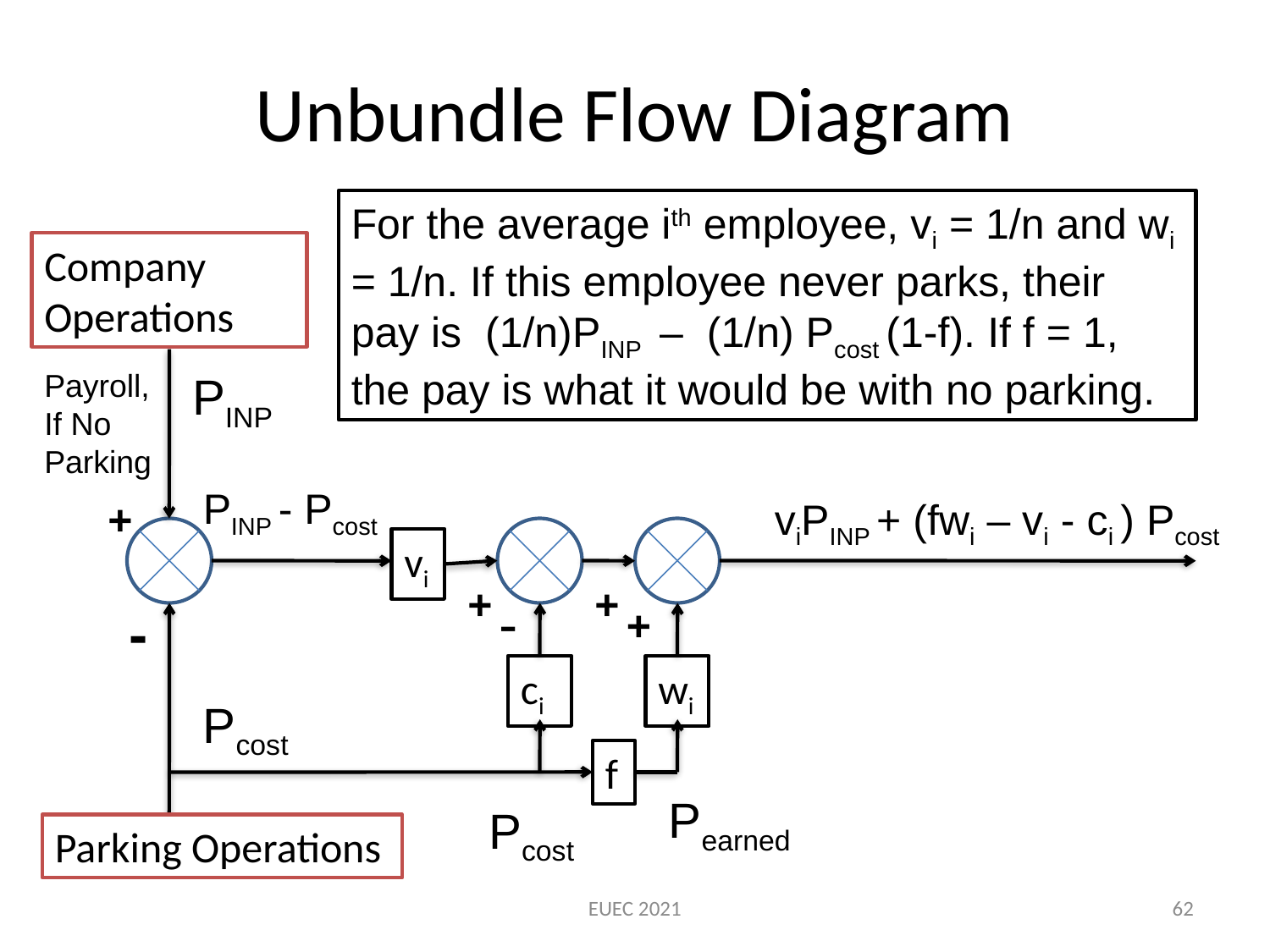

# Unbundle Flow Diagram
For the average ith employee, vi = 1/n and wi = 1/n. If this employee never parks, their pay is  (1/n)PINP  –  (1/n) Pcost (1-f). If f = 1, the pay is what it would be with no parking.
Company Operations
Payroll, If No Parking
PINP
PINP - Pcost
+
viPINP + (fwi – vi - ci ) Pcost

vi
+
+
-
-
+
ci
wi
Pcost
f
Pearned
Pcost
Parking Operations
EUEC 2021
62